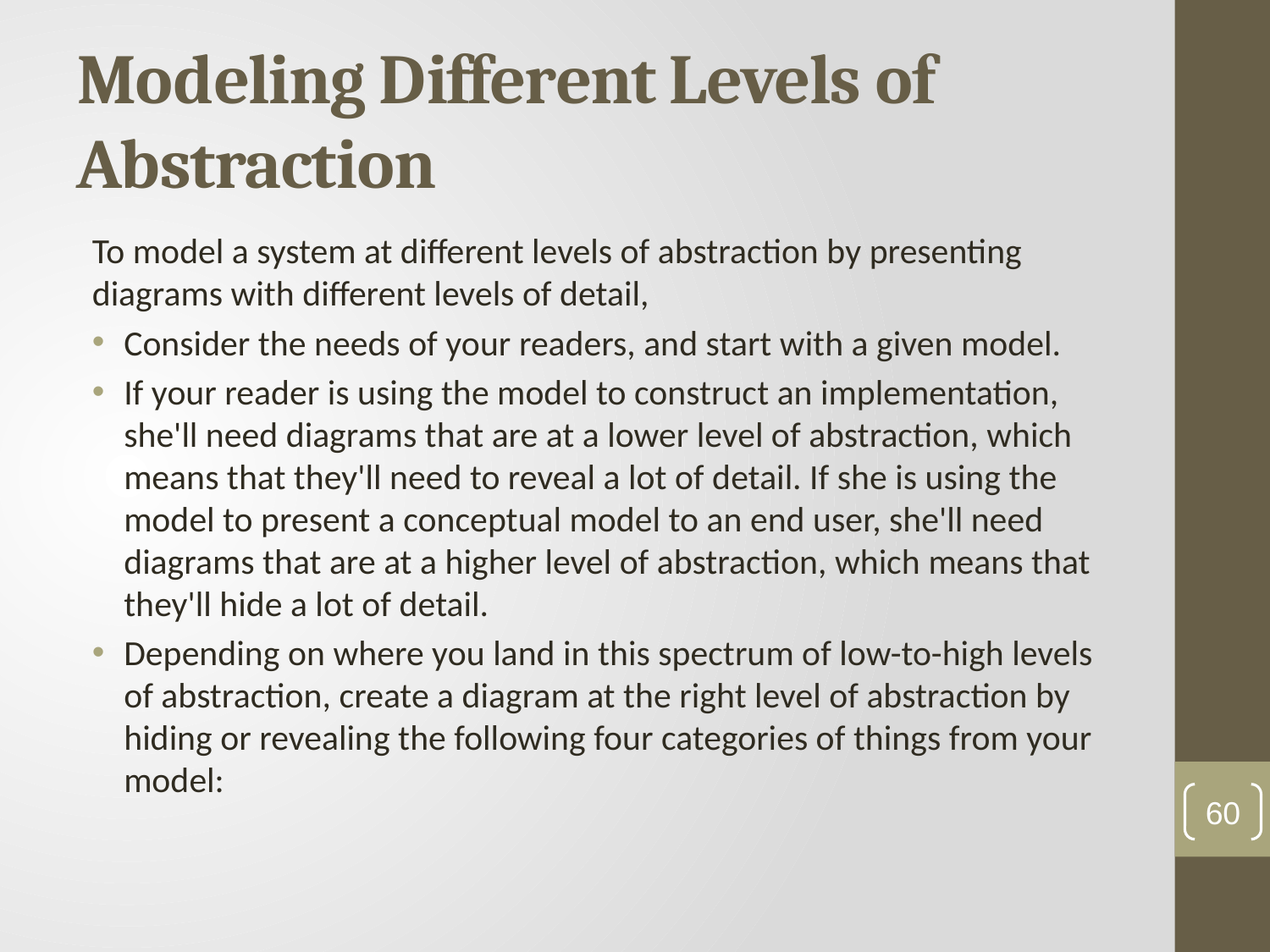

# Modeling Different Levels of Abstraction
To model a system at different levels of abstraction by presenting diagrams with different levels of detail,
Consider the needs of your readers, and start with a given model.
If your reader is using the model to construct an implementation, she'll need diagrams that are at a lower level of abstraction, which means that they'll need to reveal a lot of detail. If she is using the model to present a conceptual model to an end user, she'll need diagrams that are at a higher level of abstraction, which means that they'll hide a lot of detail.
Depending on where you land in this spectrum of low-to-high levels of abstraction, create a diagram at the right level of abstraction by hiding or revealing the following four categories of things from your model:

60